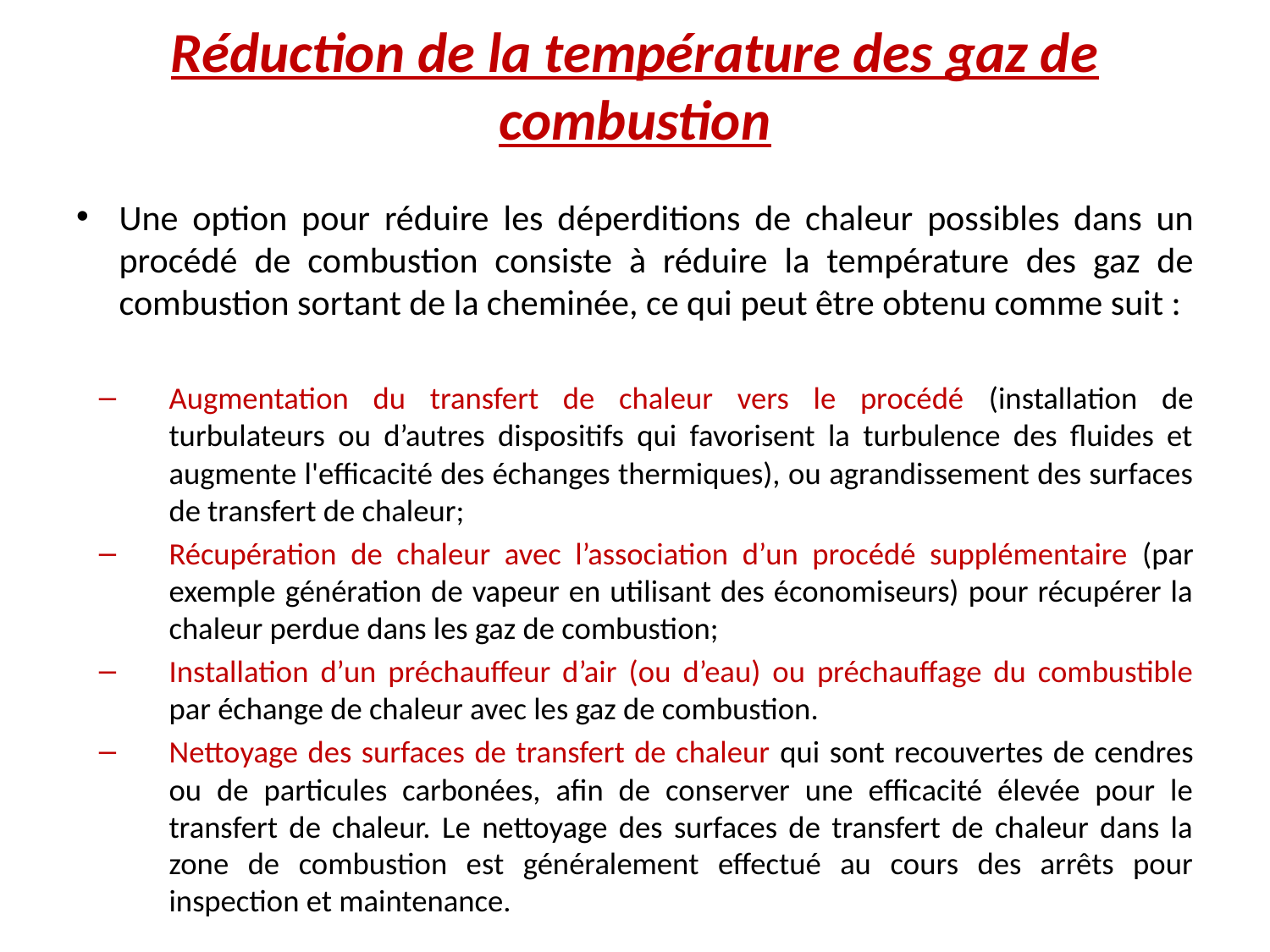

# Réduction de la température des gaz de combustion
Une option pour réduire les déperditions de chaleur possibles dans un procédé de combustion consiste à réduire la température des gaz de combustion sortant de la cheminée, ce qui peut être obtenu comme suit :

Augmentation du transfert de chaleur vers le procédé (installation de turbulateurs ou d’autres dispositifs qui favorisent la turbulence des fluides et augmente l'efficacité des échanges thermiques), ou agrandissement des surfaces de transfert de chaleur;
Récupération de chaleur avec l’association d’un procédé supplémentaire (par exemple génération de vapeur en utilisant des économiseurs) pour récupérer la chaleur perdue dans les gaz de combustion;
Installation d’un préchauffeur d’air (ou d’eau) ou préchauffage du combustible par échange de chaleur avec les gaz de combustion.
Nettoyage des surfaces de transfert de chaleur qui sont recouvertes de cendres ou de particules carbonées, afin de conserver une efficacité élevée pour le transfert de chaleur. Le nettoyage des surfaces de transfert de chaleur dans la zone de combustion est généralement effectué au cours des arrêts pour inspection et maintenance.